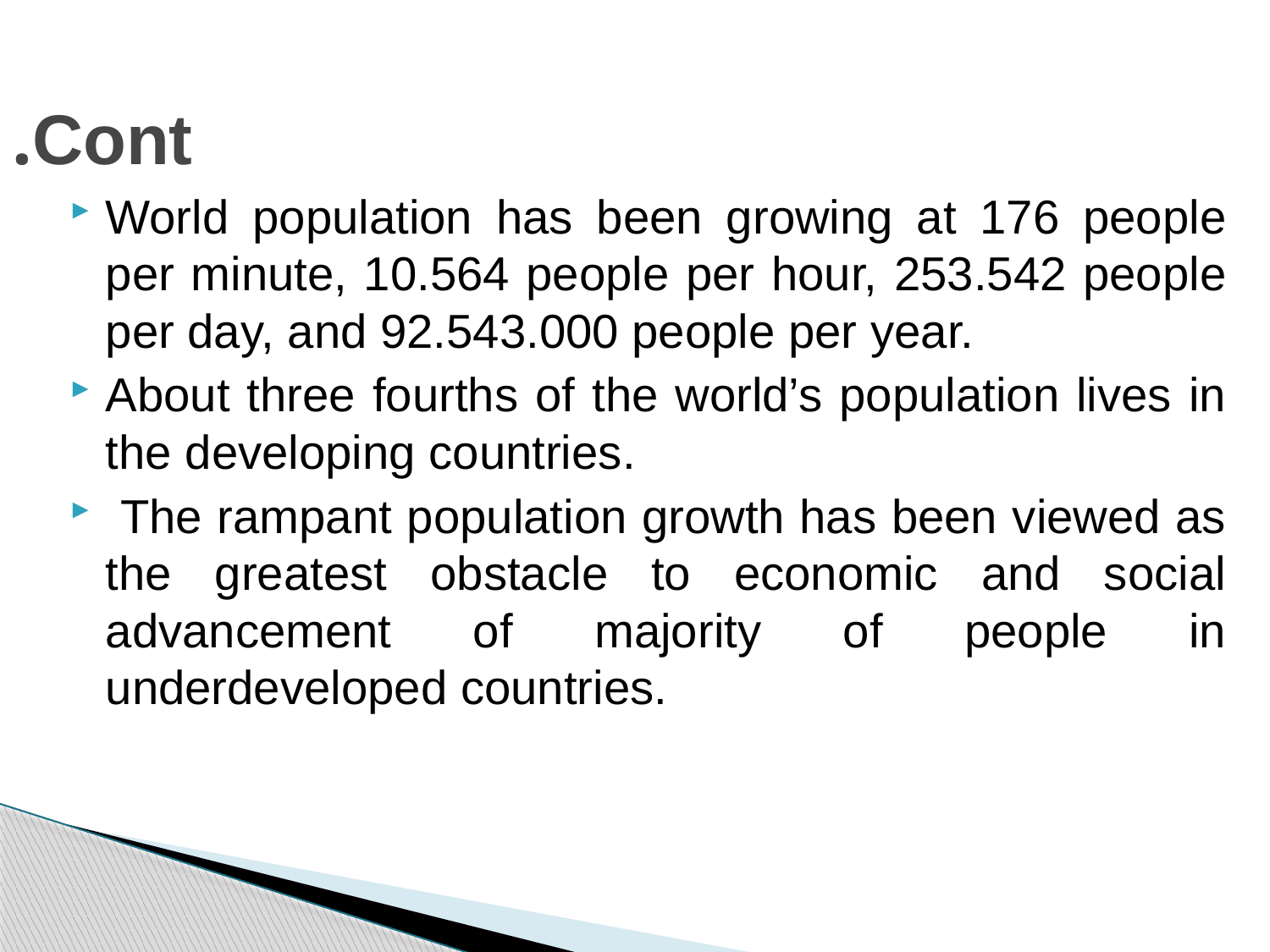

# Cont.
World population has been growing at 176 people per minute, 10.564 people per hour, 253.542 people per day, and 92.543.000 people per year.
About three fourths of the world’s population lives in the developing countries.
 The rampant population growth has been viewed as the greatest obstacle to economic and social advancement of majority of people in underdeveloped countries.